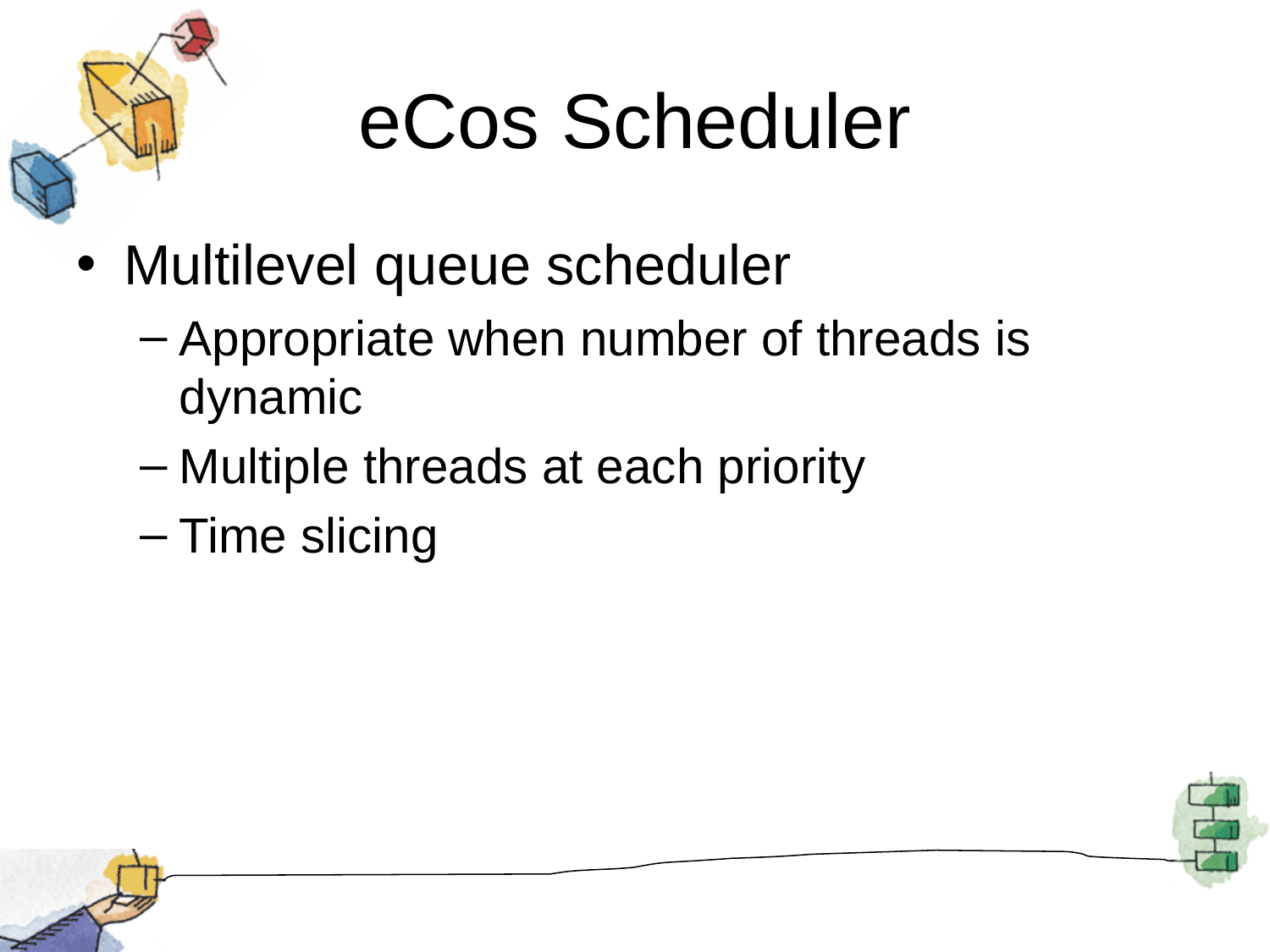

# eCos Scheduler
Multilevel queue scheduler
Appropriate when number of threads is dynamic
Multiple threads at each priority
Time slicing